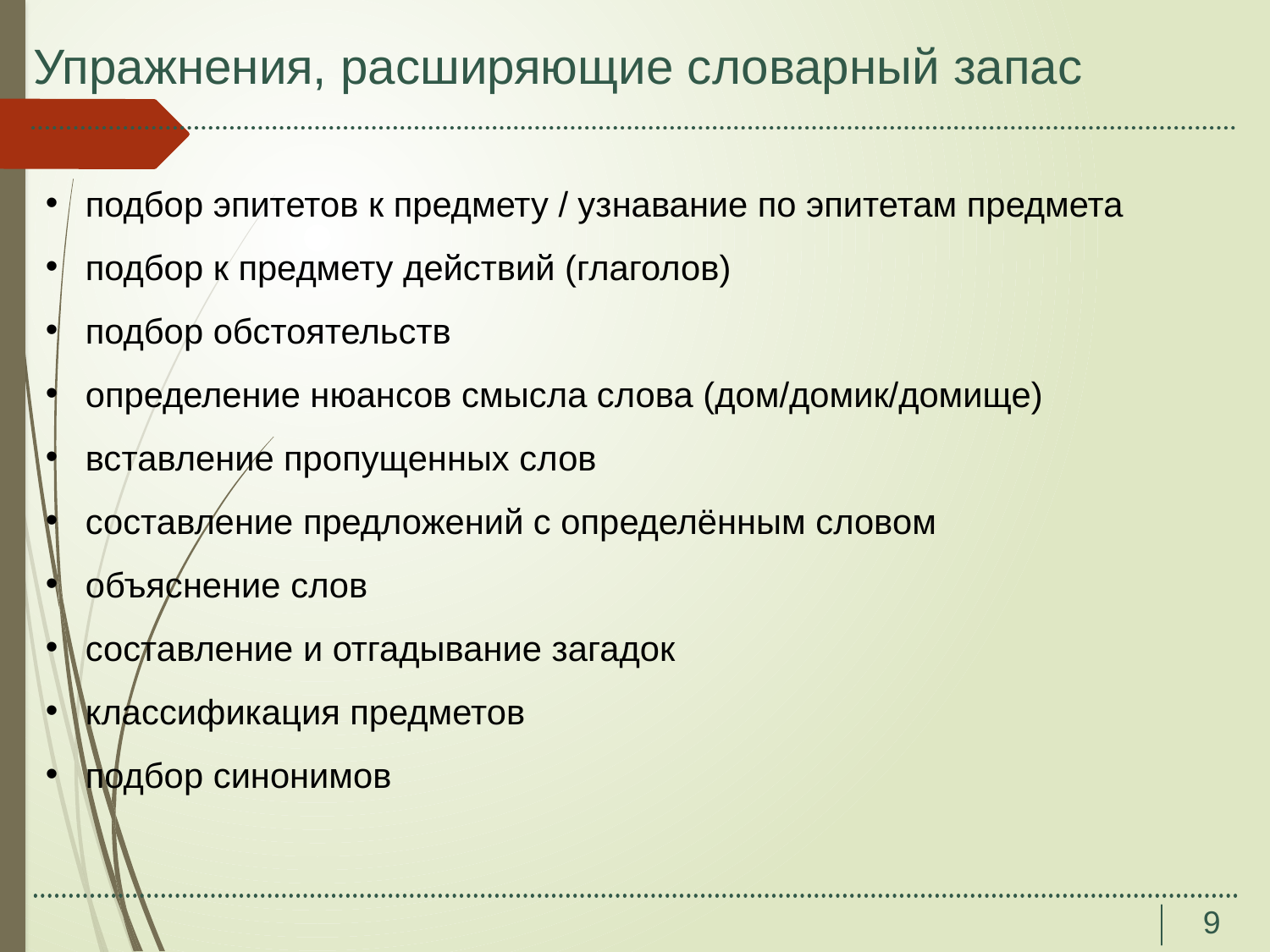

# Упражнения, расширяющие словарный запас
подбор эпитетов к предмету / узнавание по эпитетам предмета
подбор к предмету действий (глаголов)
подбор обстоятельств
определение нюансов смысла слова (дом/домик/домище)
вставление пропущенных слов
составление предложений с определённым словом
объяснение слов
составление и отгадывание загадок
классификация предметов
подбор синонимов
9